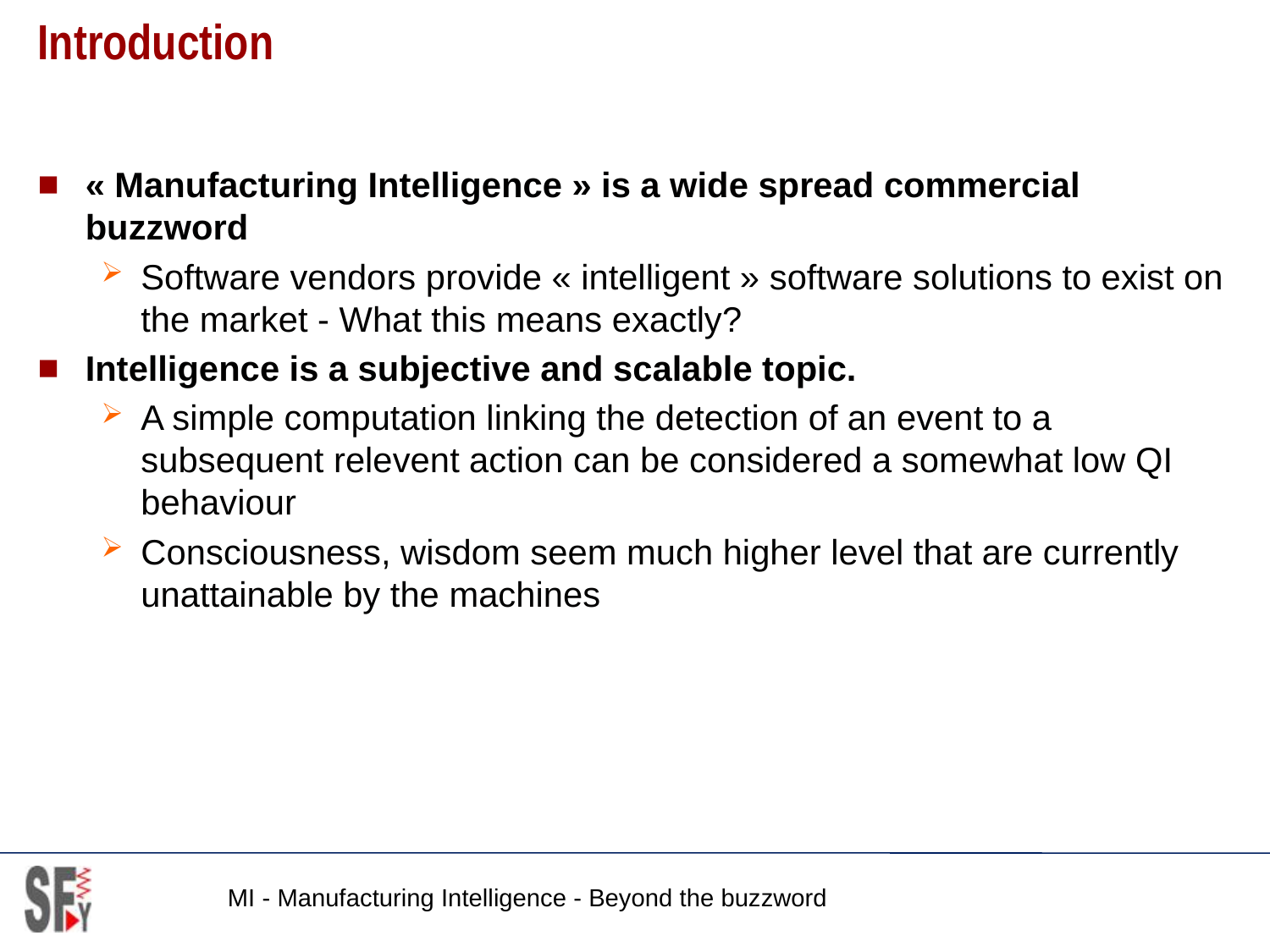

# Introduction
« Manufacturing Intelligence » is a wide spread commercial buzzword
Software vendors provide « intelligent » software solutions to exist on the market - What this means exactly?
Intelligence is a subjective and scalable topic.
A simple computation linking the detection of an event to a subsequent relevent action can be considered a somewhat low QI behaviour
Consciousness, wisdom seem much higher level that are currently unattainable by the machines

MI - Manufacturing Intelligence - Beyond the buzzword